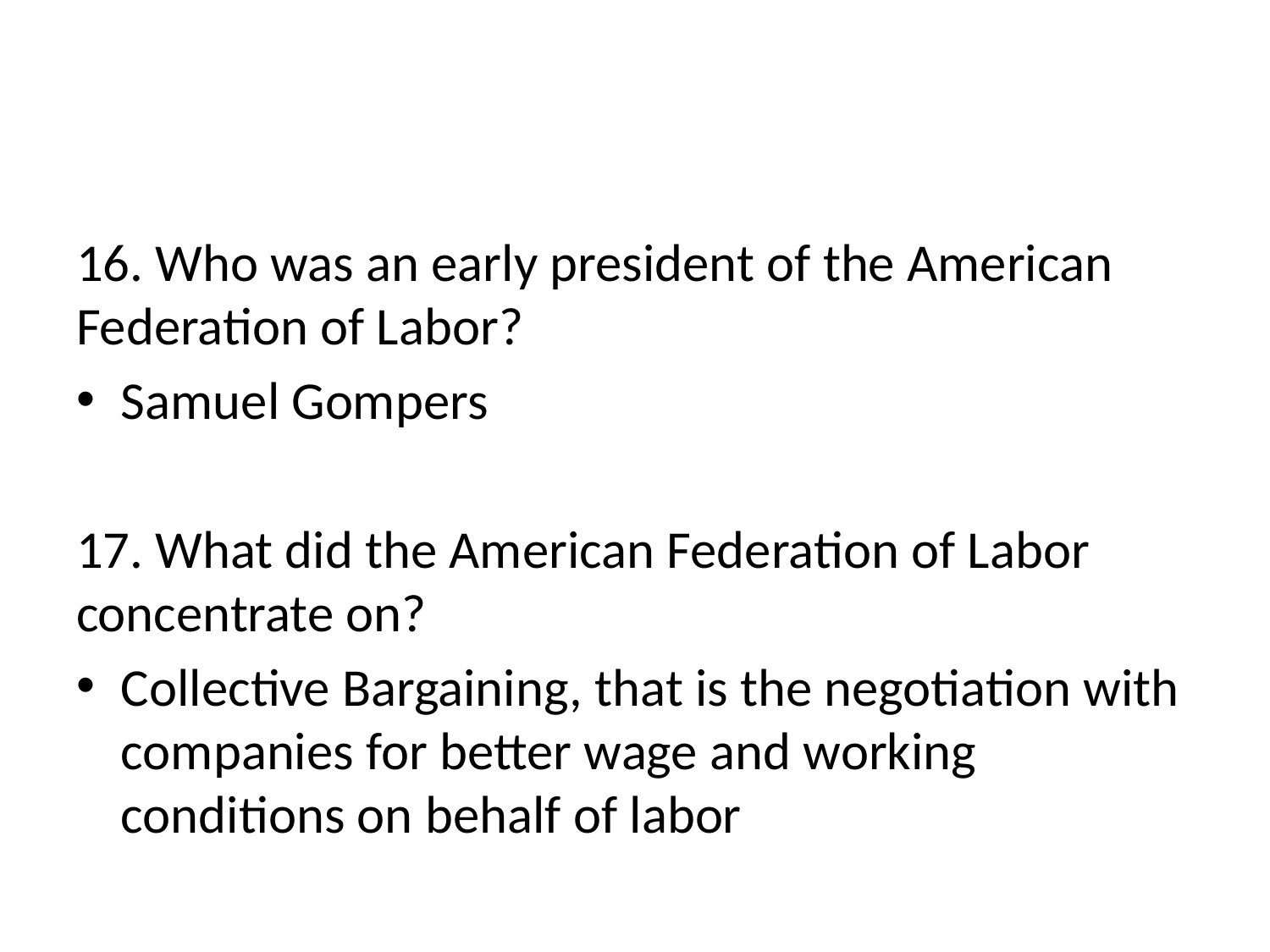

#
16. Who was an early president of the American Federation of Labor?
Samuel Gompers

17. What did the American Federation of Labor concentrate on?
Collective Bargaining, that is the negotiation with companies for better wage and working conditions on behalf of labor